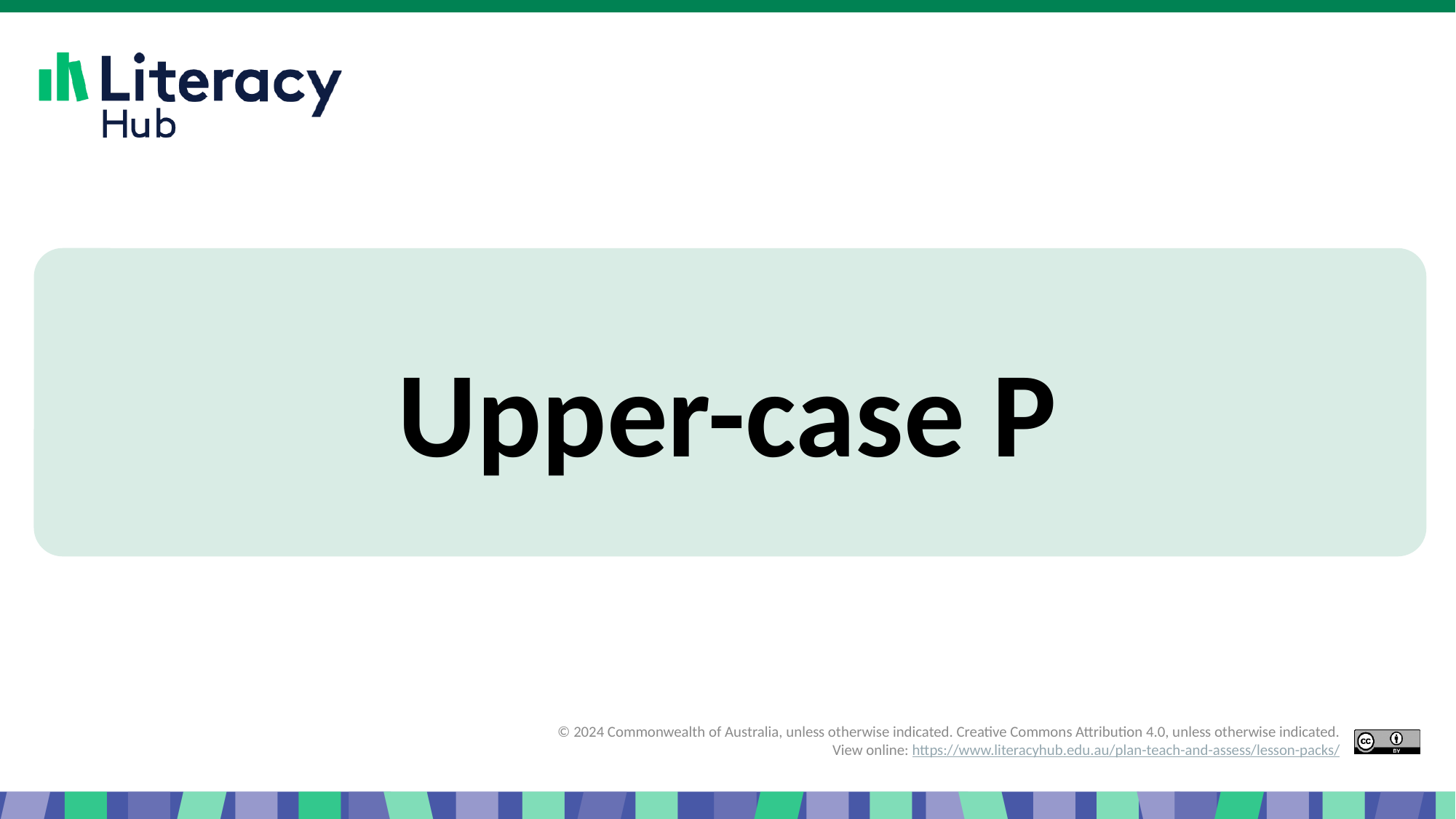

# Slide 31 Upper-case P
Upper-case P